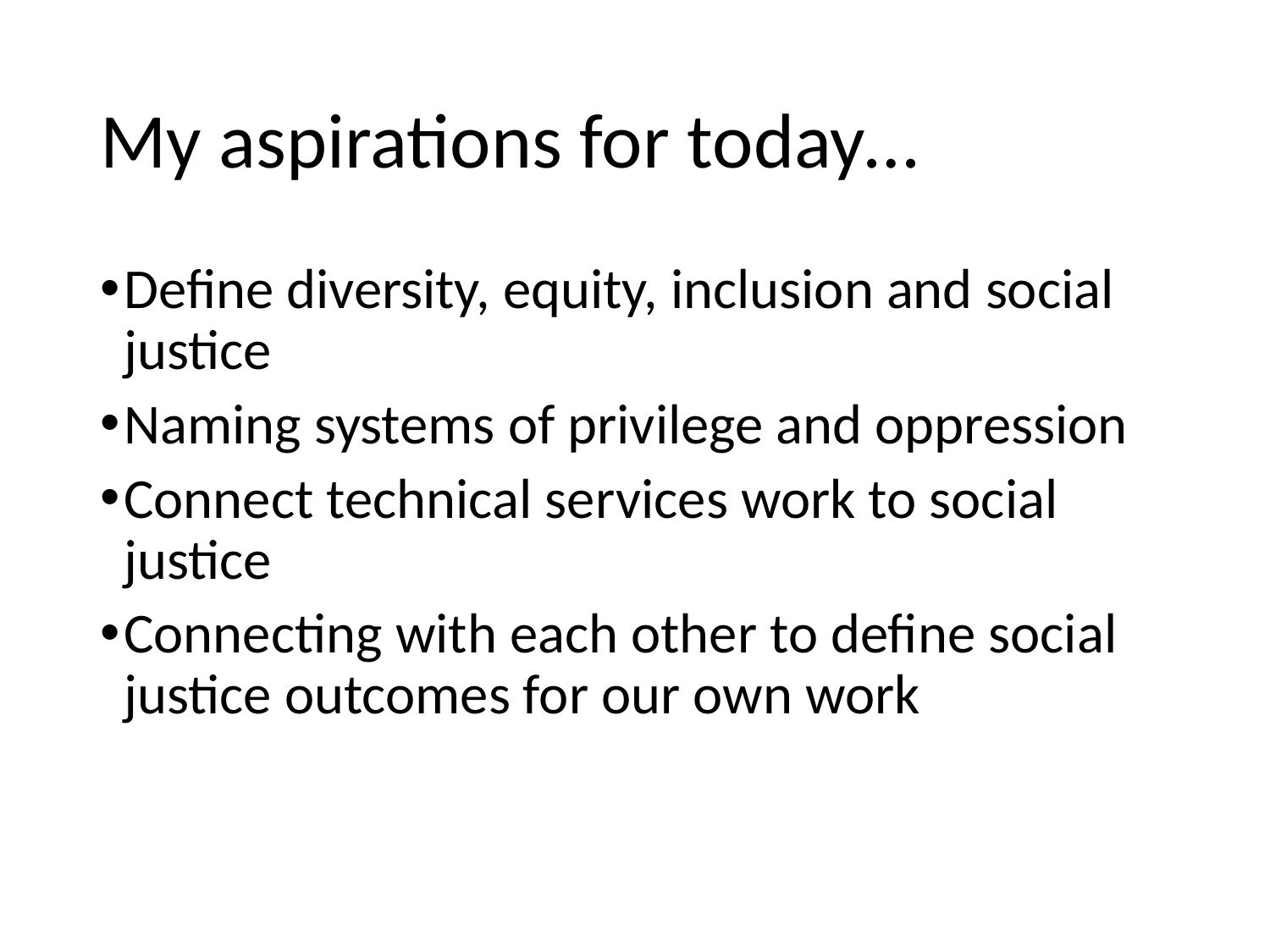

# My aspirations for today…
Define diversity, equity, inclusion and social justice
Naming systems of privilege and oppression
Connect technical services work to social justice
Connecting with each other to define social justice outcomes for our own work